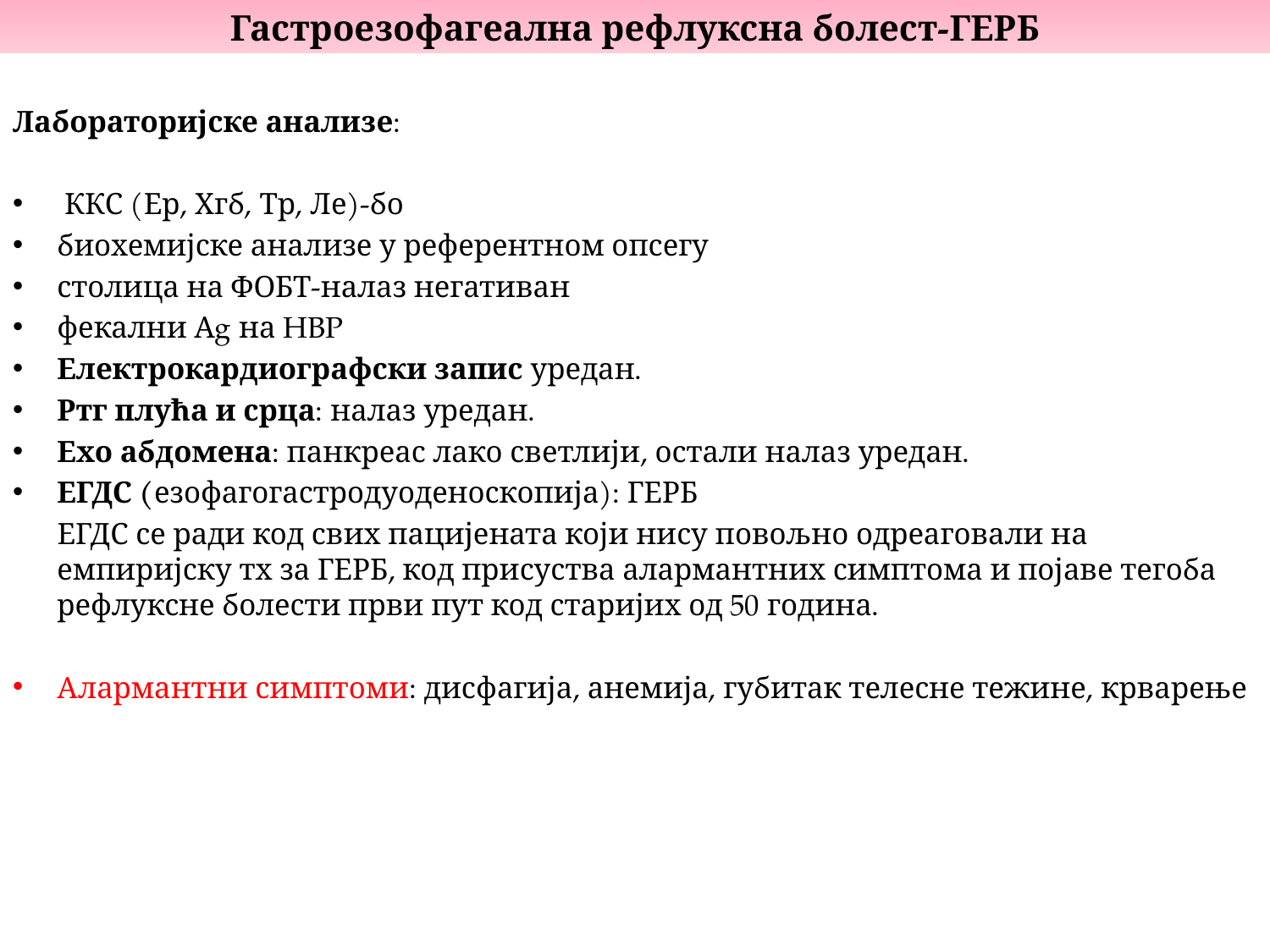

Гастроезофагеална рефлуксна болест-ГЕРБ
Лабораторијске анализе:

 ККС (Ер, Хгб, Тр, Ле)-бо
биохемијске анализе у референтном опсегу
столица на ФОБТ-налаз негативан
фекални Аg на HBP
Електрокардиографски запис уредан.
Ртг плућа и срца: налаз уредан.
Ехо абдомена: панкреас лако светлији, остали налаз уредан.
ЕГДС (езофагогастродуоденоскопија): ГЕРБ
      ЕГДС се ради код свих пацијената који нису повољно одреаговали на емпиријску тх за ГЕРБ, код присуства алармантних симптома и појаве тегоба рефлуксне болести први пут код старијих од 50 година.

Алармантни симптоми: дисфагија, анемија, губитак телесне тежине, крварење